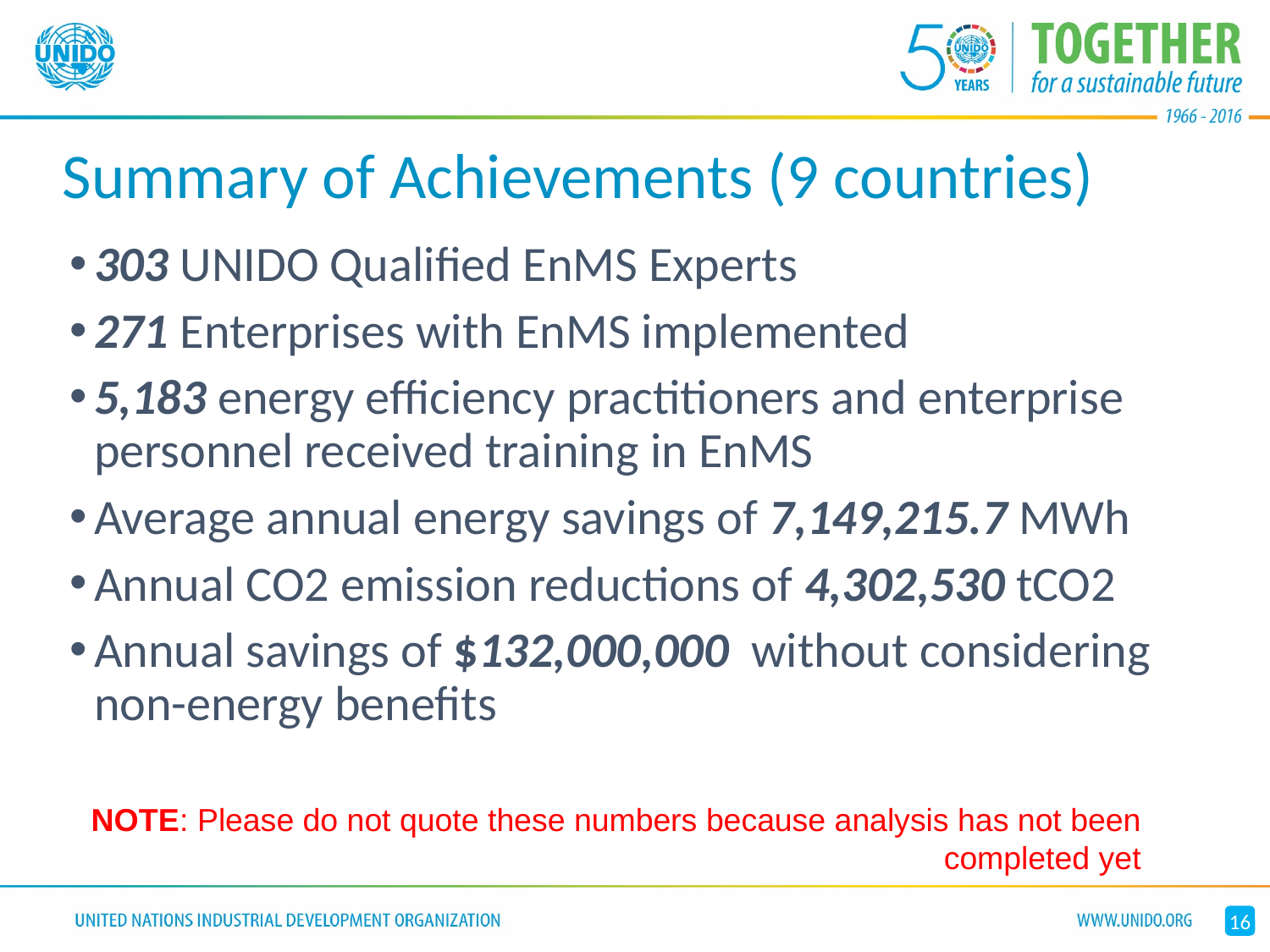

# Summary of Achievements (9 countries)
303 UNIDO Qualified EnMS Experts
271 Enterprises with EnMS implemented
5,183 energy efficiency practitioners and enterprise personnel received training in EnMS
Average annual energy savings of 7,149,215.7 MWh
Annual CO2 emission reductions of 4,302,530 tCO2
Annual savings of $132,000,000  without considering non-energy benefits
NOTE: Please do not quote these numbers because analysis has not been completed yet